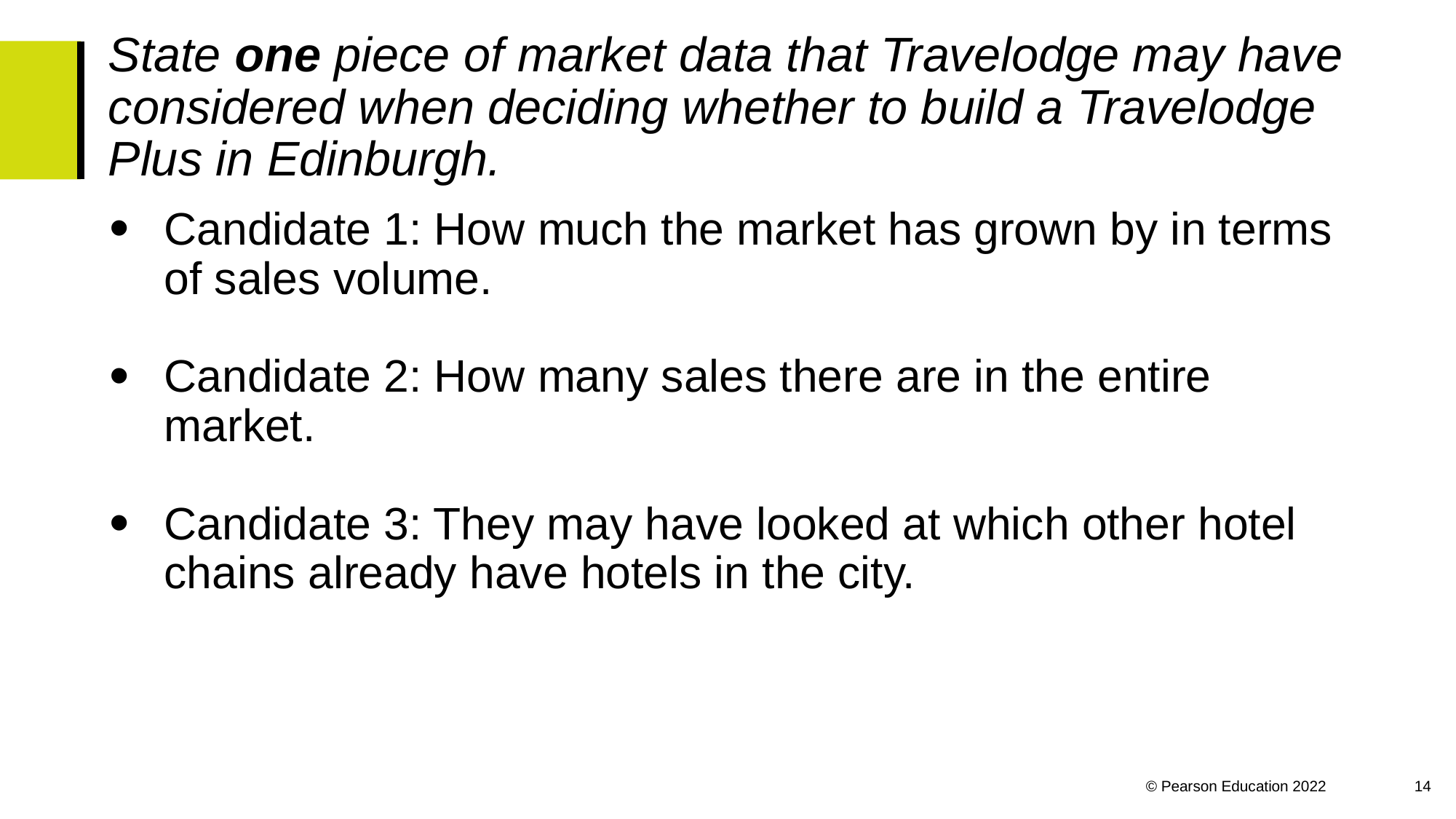

# State one piece of market data that Travelodge may have considered when deciding whether to build a Travelodge Plus in Edinburgh.
Candidate 1: How much the market has grown by in terms of sales volume.

Candidate 2: How many sales there are in the entire market.

Candidate 3: They may have looked at which other hotel chains already have hotels in the city.